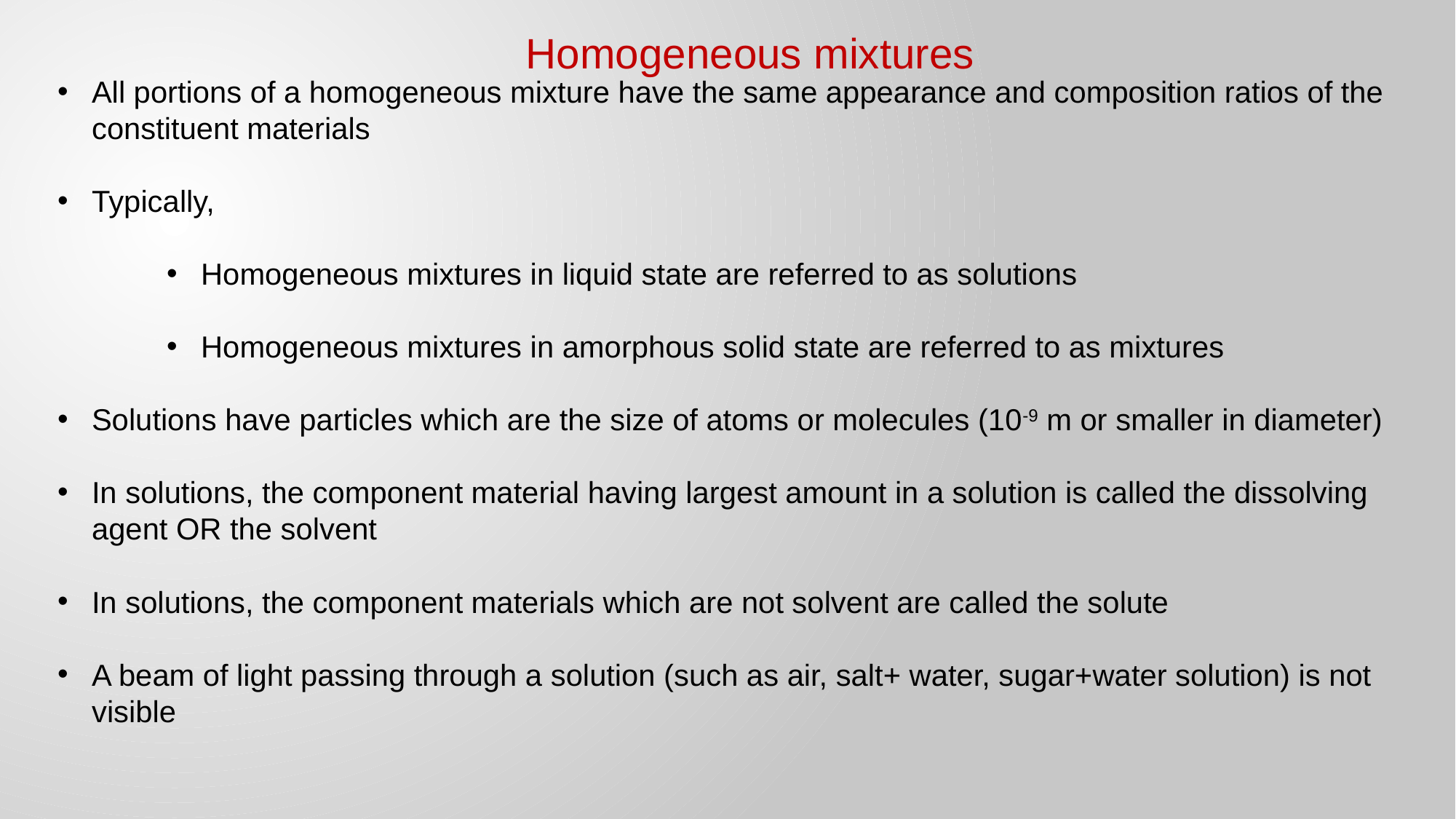

Homogeneous mixtures
All portions of a homogeneous mixture have the same appearance and composition ratios of the constituent materials

Typically,

Homogeneous mixtures in liquid state are referred to as solutions

Homogeneous mixtures in amorphous solid state are referred to as mixtures

Solutions have particles which are the size of atoms or molecules (10-9 m or smaller in diameter)

In solutions, the component material having largest amount in a solution is called the dissolving agent OR the solvent

In solutions, the component materials which are not solvent are called the solute

A beam of light passing through a solution (such as air, salt+ water, sugar+water solution) is not visible